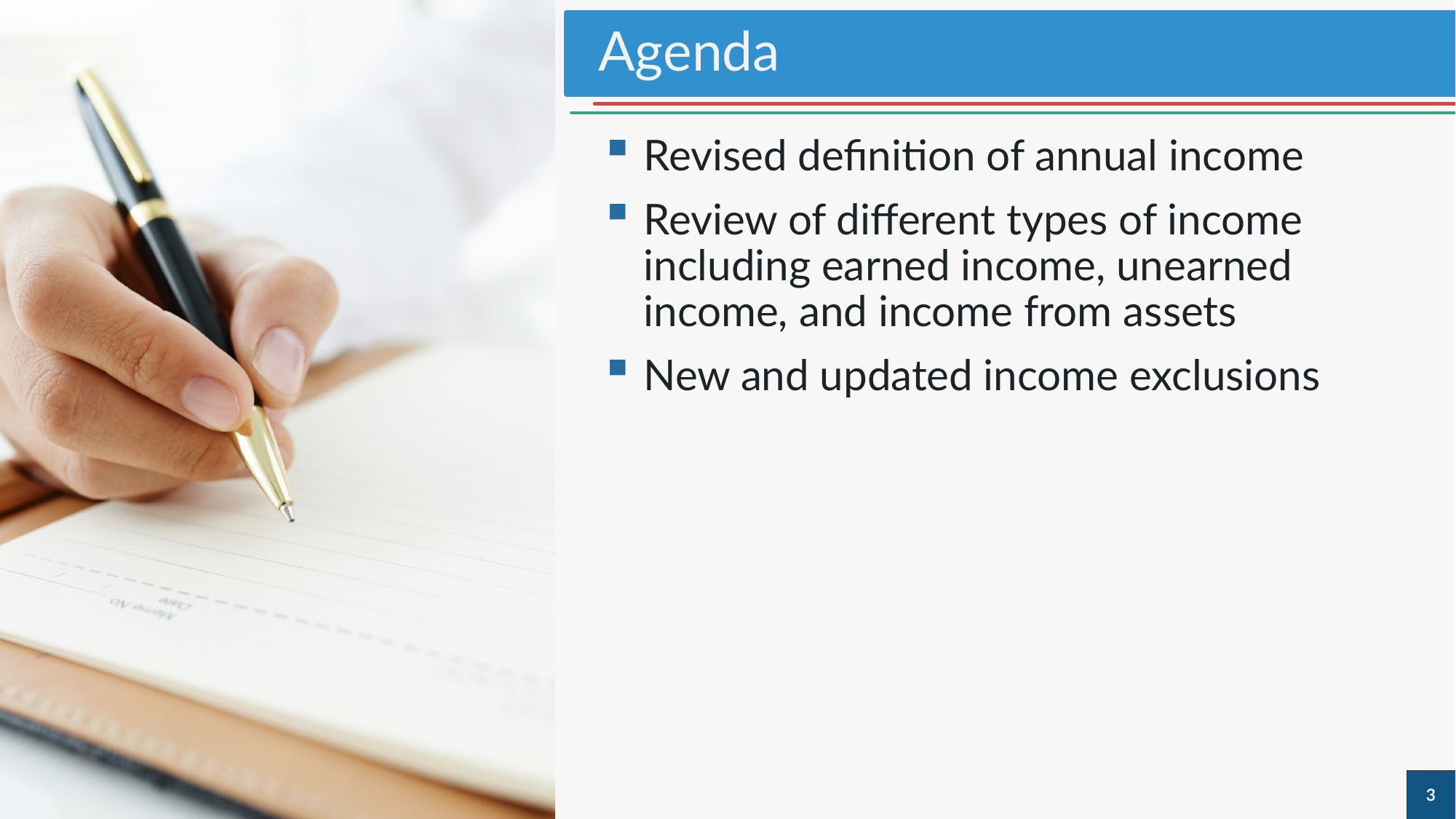

# Agenda
Revised definition of annual income
Review of different types of income including earned income, unearned income, and income from assets
New and updated income exclusions